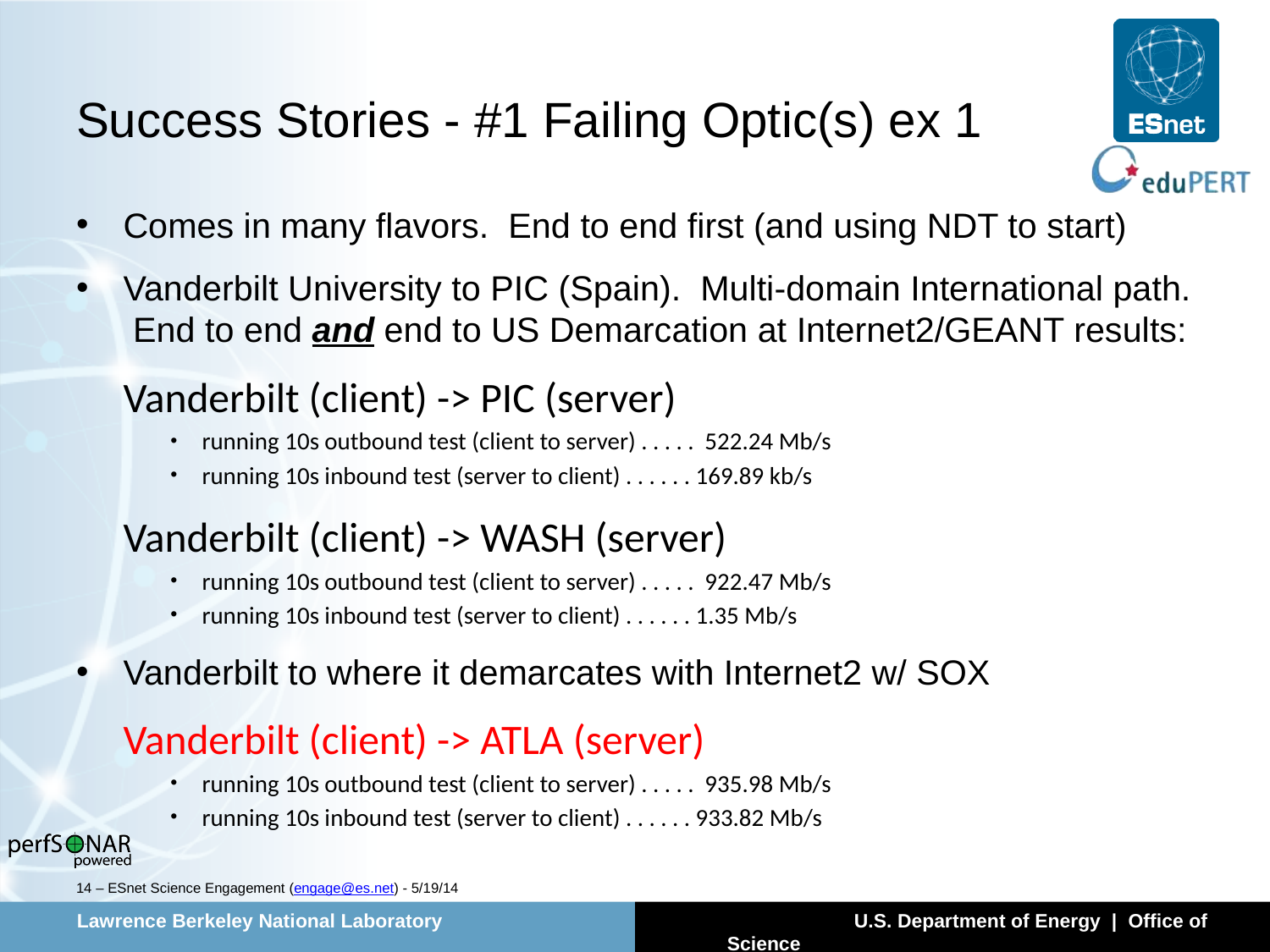

# Success Stories - #1 Failing Optic(s) ex 1
Comes in many flavors.  End to end first (and using NDT to start)
Vanderbilt University to PIC (Spain).  Multi-domain International path.  End to end and end to US Demarcation at Internet2/GEANT results:
		Vanderbilt (client) -> PIC (server)
running 10s outbound test (client to server) . . . . .  522.24 Mb/s
running 10s inbound test (server to client) . . . . . . 169.89 kb/s
		Vanderbilt (client) -> WASH (server)
running 10s outbound test (client to server) . . . . .  922.47 Mb/s
running 10s inbound test (server to client) . . . . . . 1.35 Mb/s
Vanderbilt to where it demarcates with Internet2 w/ SOX
		Vanderbilt (client) -> ATLA (server)
running 10s outbound test (client to server) . . . . .  935.98 Mb/s
running 10s inbound test (server to client) . . . . . . 933.82 Mb/s

14 – ESnet Science Engagement (engage@es.net) - 5/19/14